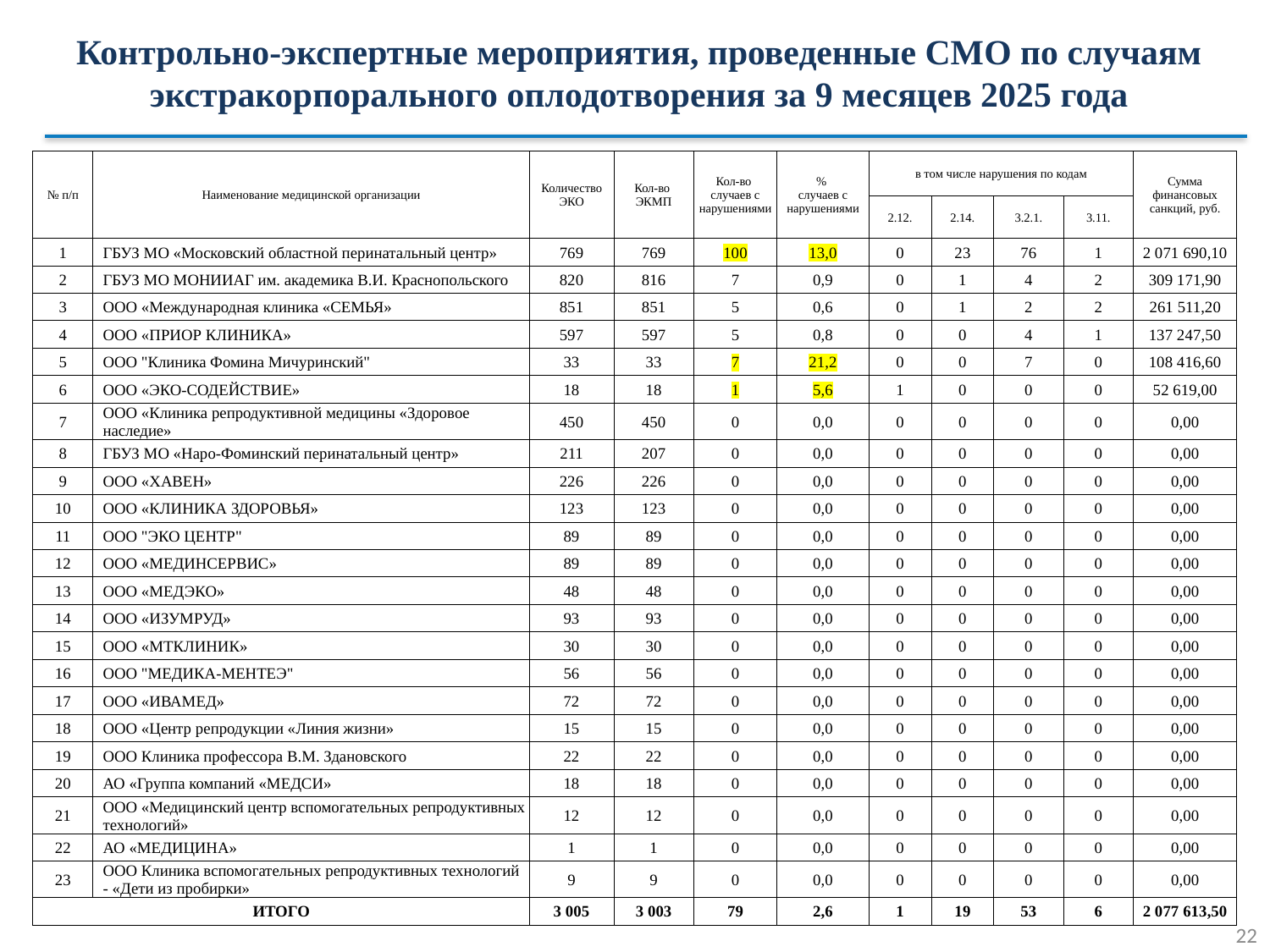

Контрольно-экспертные мероприятия, проведенные СМО по случаям экстракорпорального оплодотворения за 9 месяцев 2025 года
| № п/п | Наименование медицинской организации | Количество ЭКО | Кол-во ЭКМП | Кол-во случаев с нарушениями | % случаев с нарушениями | в том числе нарушения по кодам |  |  |  | Сумма финансовых санкций, руб. |
| --- | --- | --- | --- | --- | --- | --- | --- | --- | --- | --- |
|  |  |  |  |  |  | 2.12. | 2.14. | 3.2.1. | 3.11. |  |
| 1 | ГБУЗ МО «Московский областной перинатальный центр» | 769 | 769 | 100 | 13,0 | 0 | 23 | 76 | 1 | 2 071 690,10 |
| 2 | ГБУЗ МО МОНИИАГ им. академика В.И. Краснопольского | 820 | 816 | 7 | 0,9 | 0 | 1 | 4 | 2 | 309 171,90 |
| 3 | ООО «Международная клиника «СЕМЬЯ» | 851 | 851 | 5 | 0,6 | 0 | 1 | 2 | 2 | 261 511,20 |
| 4 | ООО «ПРИОР КЛИНИКА» | 597 | 597 | 5 | 0,8 | 0 | 0 | 4 | 1 | 137 247,50 |
| 5 | ООО "Клиника Фомина Мичуринский" | 33 | 33 | 7 | 21,2 | 0 | 0 | 7 | 0 | 108 416,60 |
| 6 | ООО «ЭКО-СОДЕЙСТВИЕ» | 18 | 18 | 1 | 5,6 | 1 | 0 | 0 | 0 | 52 619,00 |
| 7 | ООО «Клиника репродуктивной медицины «Здоровое наследие» | 450 | 450 | 0 | 0,0 | 0 | 0 | 0 | 0 | 0,00 |
| 8 | ГБУЗ МО «Наро-Фоминский перинатальный центр» | 211 | 207 | 0 | 0,0 | 0 | 0 | 0 | 0 | 0,00 |
| 9 | ООО «ХАВЕН» | 226 | 226 | 0 | 0,0 | 0 | 0 | 0 | 0 | 0,00 |
| 10 | ООО «КЛИНИКА ЗДОРОВЬЯ» | 123 | 123 | 0 | 0,0 | 0 | 0 | 0 | 0 | 0,00 |
| 11 | ООО "ЭКО ЦЕНТР" | 89 | 89 | 0 | 0,0 | 0 | 0 | 0 | 0 | 0,00 |
| 12 | ООО «МЕДИНСЕРВИС» | 89 | 89 | 0 | 0,0 | 0 | 0 | 0 | 0 | 0,00 |
| 13 | ООО «МЕДЭКО» | 48 | 48 | 0 | 0,0 | 0 | 0 | 0 | 0 | 0,00 |
| 14 | ООО «ИЗУМРУД» | 93 | 93 | 0 | 0,0 | 0 | 0 | 0 | 0 | 0,00 |
| 15 | ООО «МТКЛИНИК» | 30 | 30 | 0 | 0,0 | 0 | 0 | 0 | 0 | 0,00 |
| 16 | ООО "МЕДИКА-МЕНТЕЭ" | 56 | 56 | 0 | 0,0 | 0 | 0 | 0 | 0 | 0,00 |
| 17 | ООО «ИВАМЕД» | 72 | 72 | 0 | 0,0 | 0 | 0 | 0 | 0 | 0,00 |
| 18 | ООО «Центр репродукции «Линия жизни» | 15 | 15 | 0 | 0,0 | 0 | 0 | 0 | 0 | 0,00 |
| 19 | ООО Клиника профессора В.М. Здановского | 22 | 22 | 0 | 0,0 | 0 | 0 | 0 | 0 | 0,00 |
| 20 | АО «Группа компаний «МЕДСИ» | 18 | 18 | 0 | 0,0 | 0 | 0 | 0 | 0 | 0,00 |
| 21 | ООО «Медицинский центр вспомогательных репродуктивных технологий» | 12 | 12 | 0 | 0,0 | 0 | 0 | 0 | 0 | 0,00 |
| 22 | АО «МЕДИЦИНА» | 1 | 1 | 0 | 0,0 | 0 | 0 | 0 | 0 | 0,00 |
| 23 | ООО Клиника вспомогательных репродуктивных технологий - «Дети из пробирки» | 9 | 9 | 0 | 0,0 | 0 | 0 | 0 | 0 | 0,00 |
| ИТОГО |  | 3 005 | 3 003 | 79 | 2,6 | 1 | 19 | 53 | 6 | 2 077 613,50 |
22